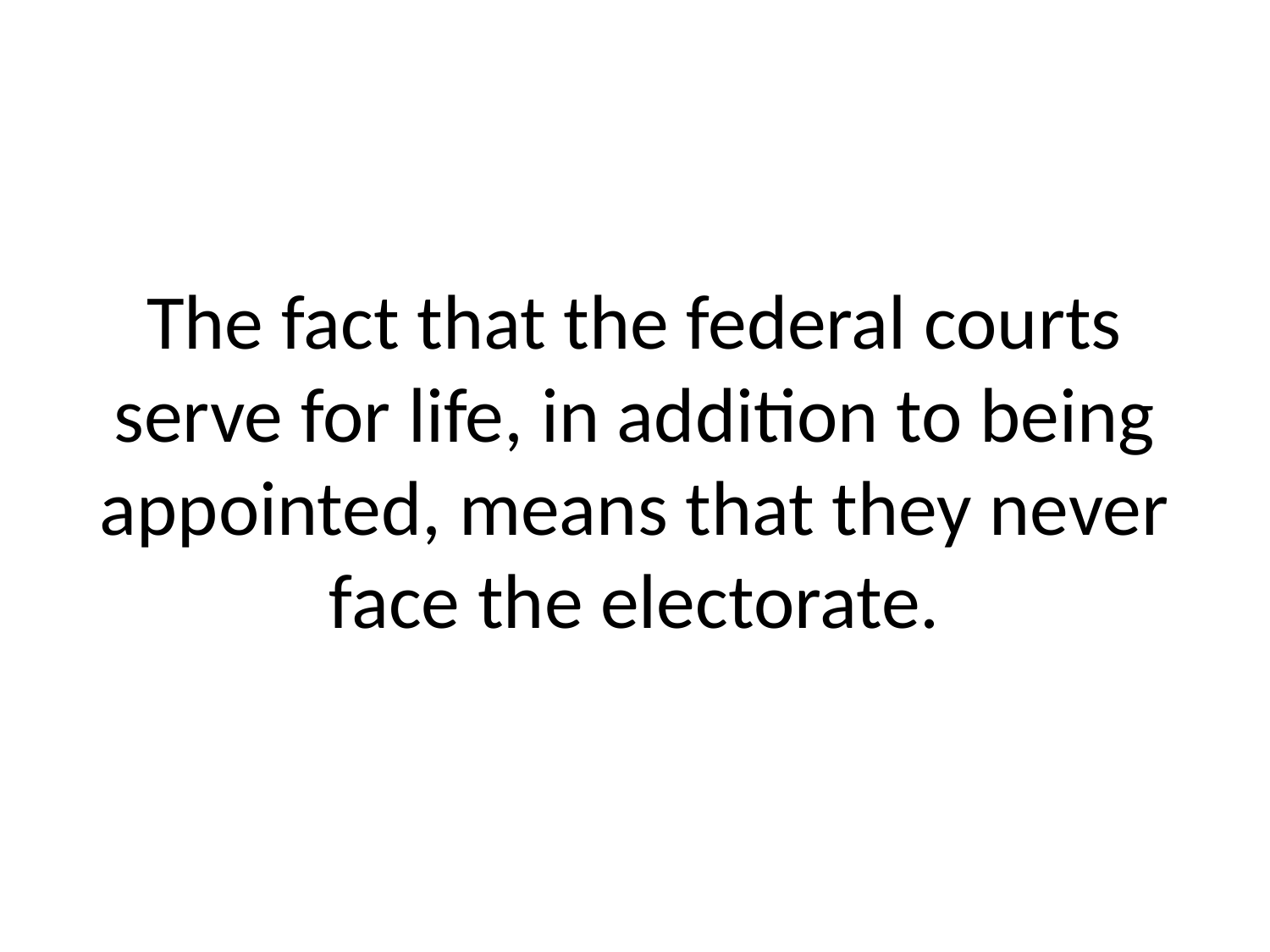

# The fact that the federal courts serve for life, in addition to being appointed, means that they never face the electorate.